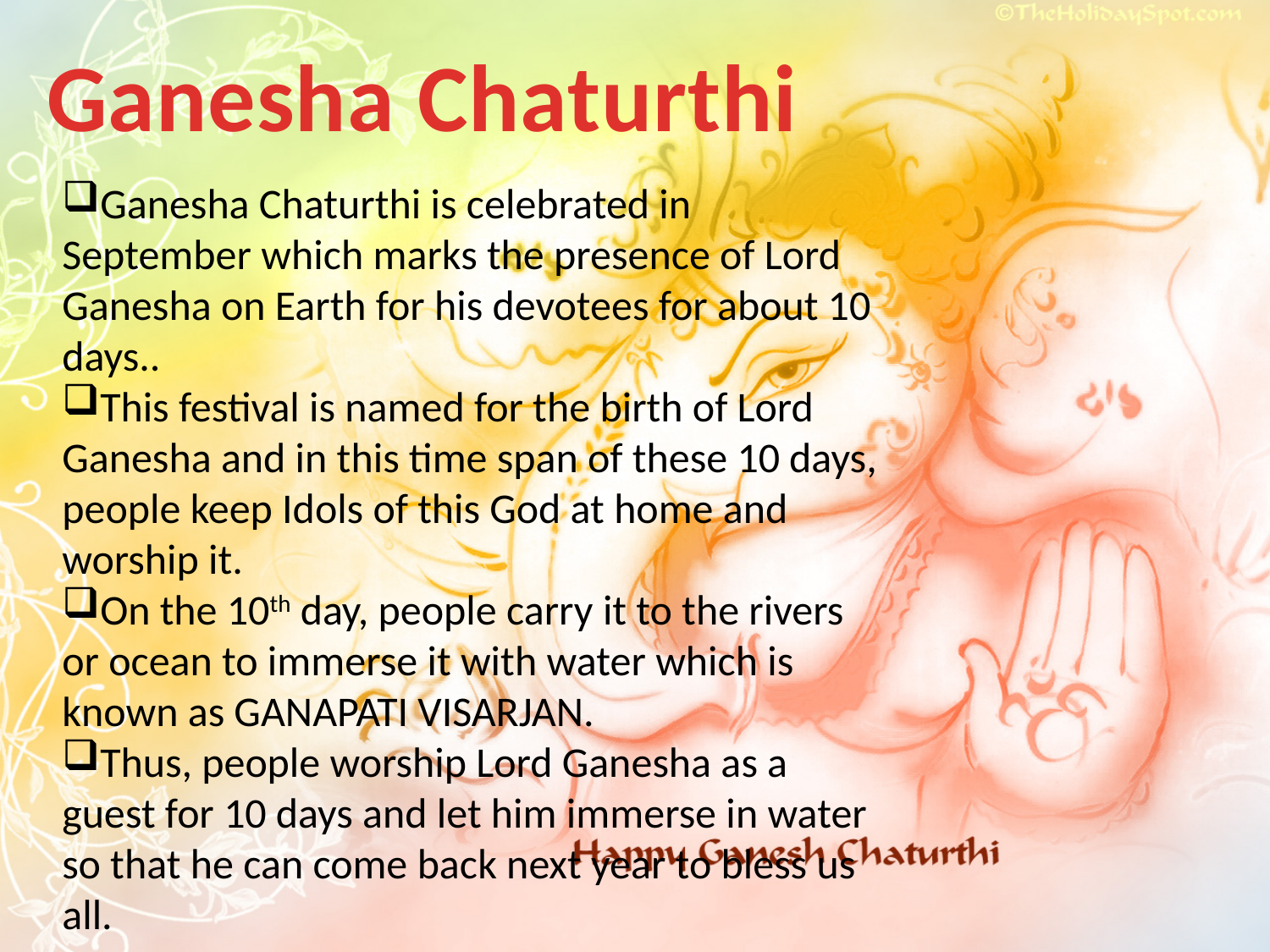

Ganesha Chaturthi
Ganesha Chaturthi is celebrated in September which marks the presence of Lord Ganesha on Earth for his devotees for about 10 days..
This festival is named for the birth of Lord Ganesha and in this time span of these 10 days, people keep Idols of this God at home and worship it.
On the 10th day, people carry it to the rivers or ocean to immerse it with water which is known as GANAPATI VISARJAN.
Thus, people worship Lord Ganesha as a guest for 10 days and let him immerse in water so that he can come back next year to bless us all.